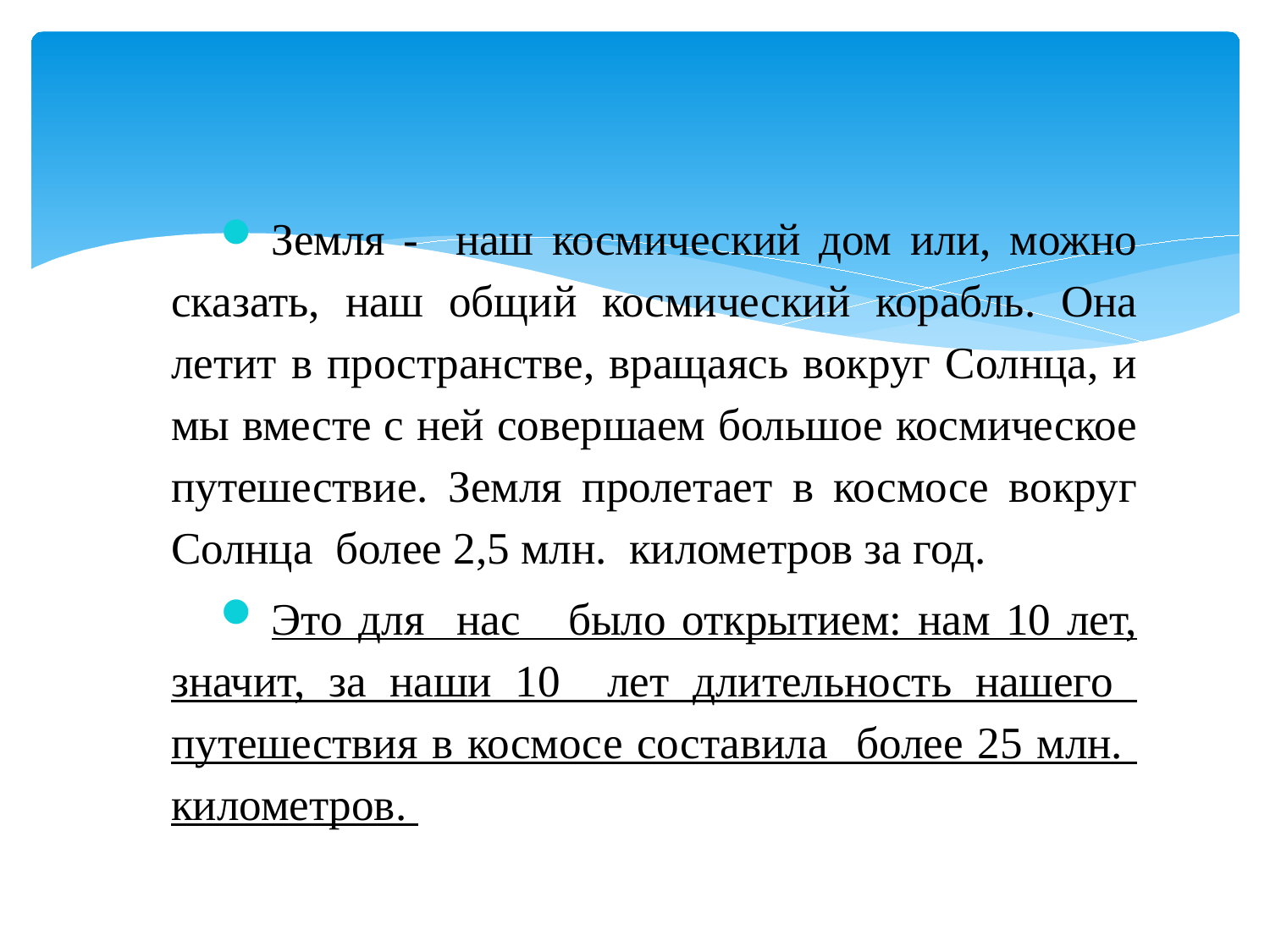

#
Земля -  наш космический дом или, можно сказать, наш общий космический корабль. Она летит в пространстве, вращаясь вокруг Солнца, и мы вместе с ней совершаем большое космическое путешествие. Земля пролетает в космосе вокруг Солнца  более 2,5 млн.  километров за год.
Это для  нас   было открытием: нам 10 лет, значит, за наши 10  лет длительность нашего  путешествия в космосе составила  более 25 млн.  километров.